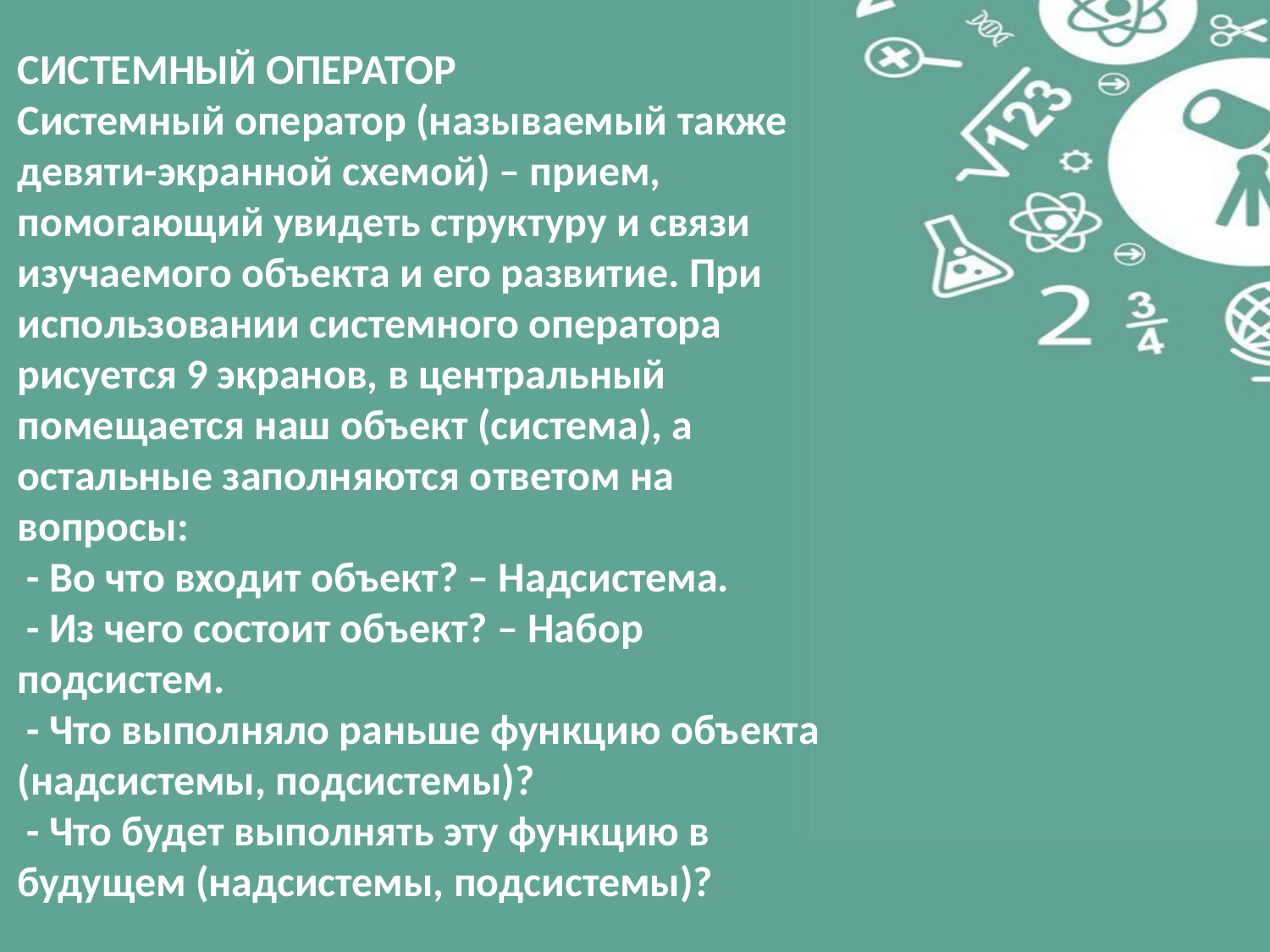

СИСТЕМНЫЙ ОПЕРАТОР
Системный оператор (называемый также
девяти-экранной схемой) – прием, помогающий увидеть структуру и связи изучаемого объекта и его развитие. При использовании системного оператора рисуется 9 экранов, в центральный помещается наш объект (система), а остальные заполняются ответом на вопросы:
 - Во что входит объект? – Надсистема.
 - Из чего состоит объект? – Набор подсистем.
 - Что выполняло раньше функцию объекта (надсистемы, подсистемы)?
 - Что будет выполнять эту функцию в будущем (надсистемы, подсистемы)?